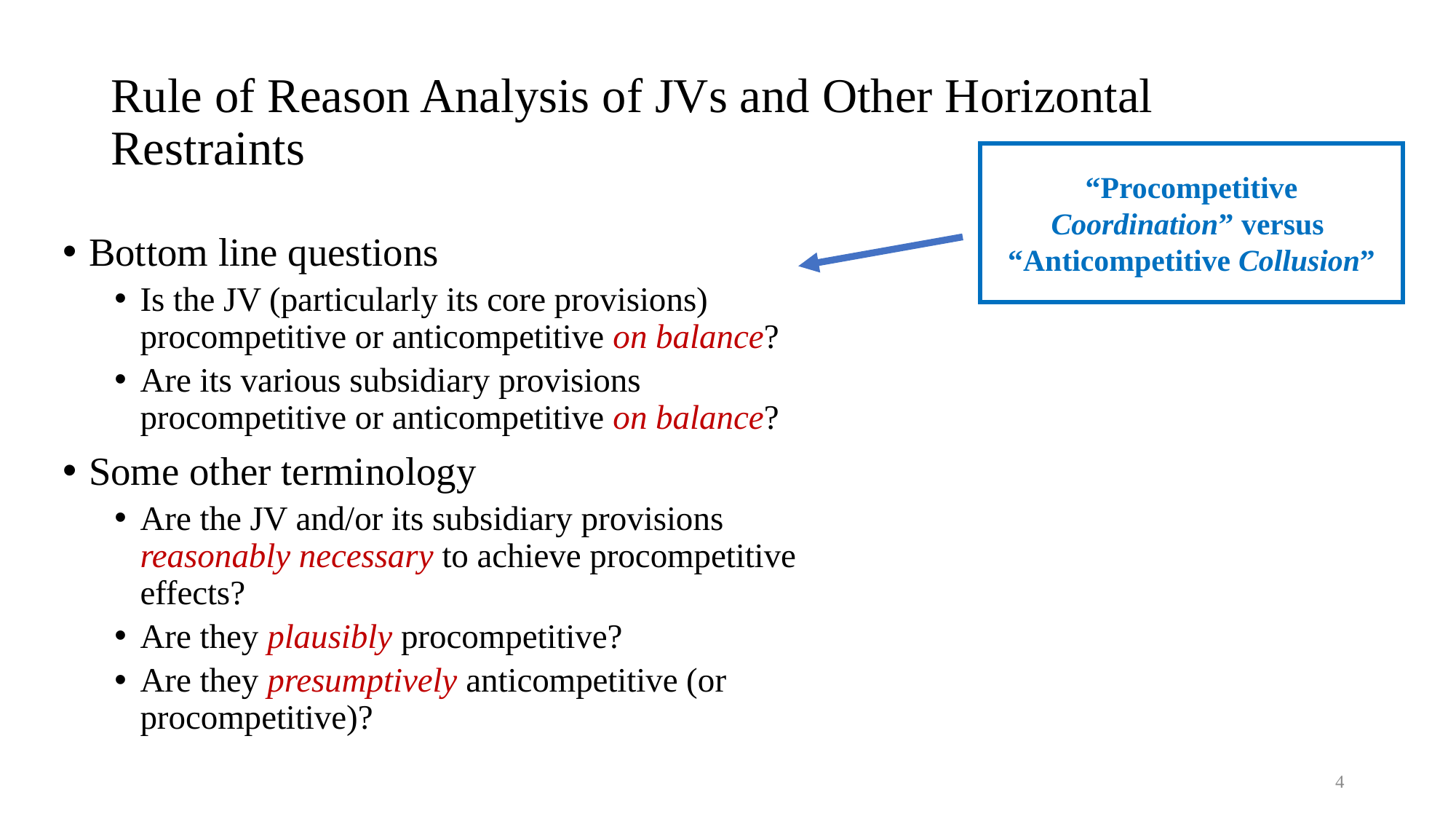

# Rule of Reason Analysis of JVs and Other Horizontal Restraints
“Procompetitive Coordination” versus
“Anticompetitive Collusion”
Bottom line questions
Is the JV (particularly its core provisions) procompetitive or anticompetitive on balance?
Are its various subsidiary provisions procompetitive or anticompetitive on balance?
Some other terminology
Are the JV and/or its subsidiary provisions  reasonably necessary to achieve procompetitive effects?
Are they plausibly procompetitive?
Are they presumptively anticompetitive (or procompetitive)?

4